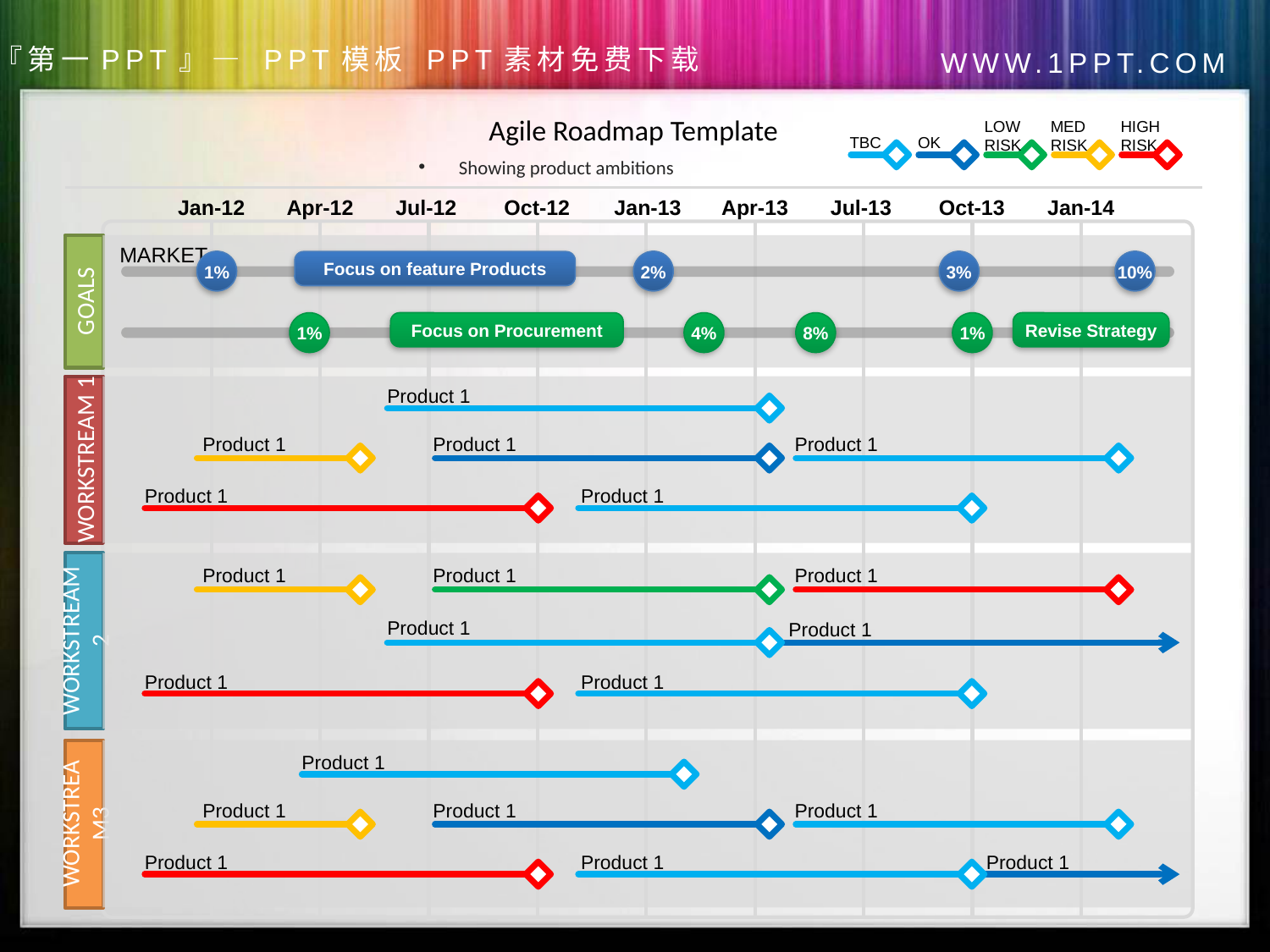

Agile Roadmap Template
LOW
RISK
MED
RISK
HIGH
RISK
OK
TBC

Showing product ambitions
Jan-12
Apr-12
Jul-12
Oct-12
Jan-13
Apr-13
Jul-13
Oct-13
Jan-14

MARKET

1%

2%

3%

10%
Focus on feature Products
GOALS
1%
Focus on Procurement
4%
8%
1%
Revise Strategy

Product 1

Product 1
Product 1
Product 1
WORKSTREAM 1

Product 1
Product 1

Product 1
Product 1
Product 1

Product 1
Product 1
WORKSTREAM 2

Product 1
Product 1

Product 1

Product 1
Product 1
Product 1
WORKSTREAM3

Product 1
Product 1
Product 1